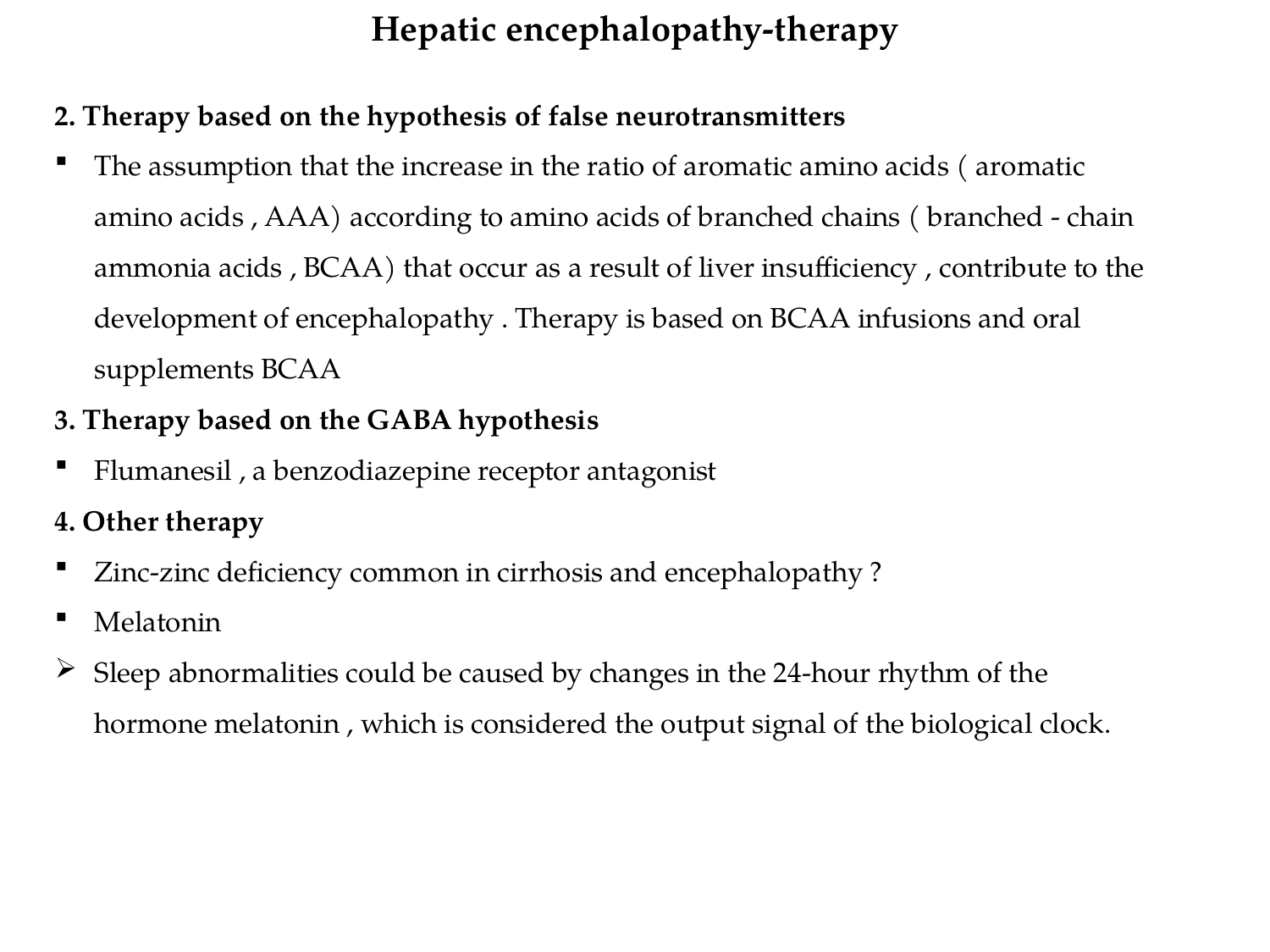

Hepatic encephalopathy-therapy

2. Therapy based on the hypothesis of false neurotransmitters
The assumption that the increase in the ratio of aromatic amino acids ( aromatic amino acids , AAA) according to amino acids of branched chains ( branched - chain ammonia acids , BCAA) that occur as a result of liver insufficiency , contribute to the development of encephalopathy . Therapy is based on BCAA infusions and oral supplements BCAA
3. Therapy based on the GABA hypothesis
Flumanesil , a benzodiazepine receptor antagonist
4. Other therapy
Zinc-zinc deficiency common in cirrhosis and encephalopathy ?
Melatonin
Sleep abnormalities could be caused by changes in the 24-hour rhythm of the hormone melatonin , which is considered the output signal of the biological clock.